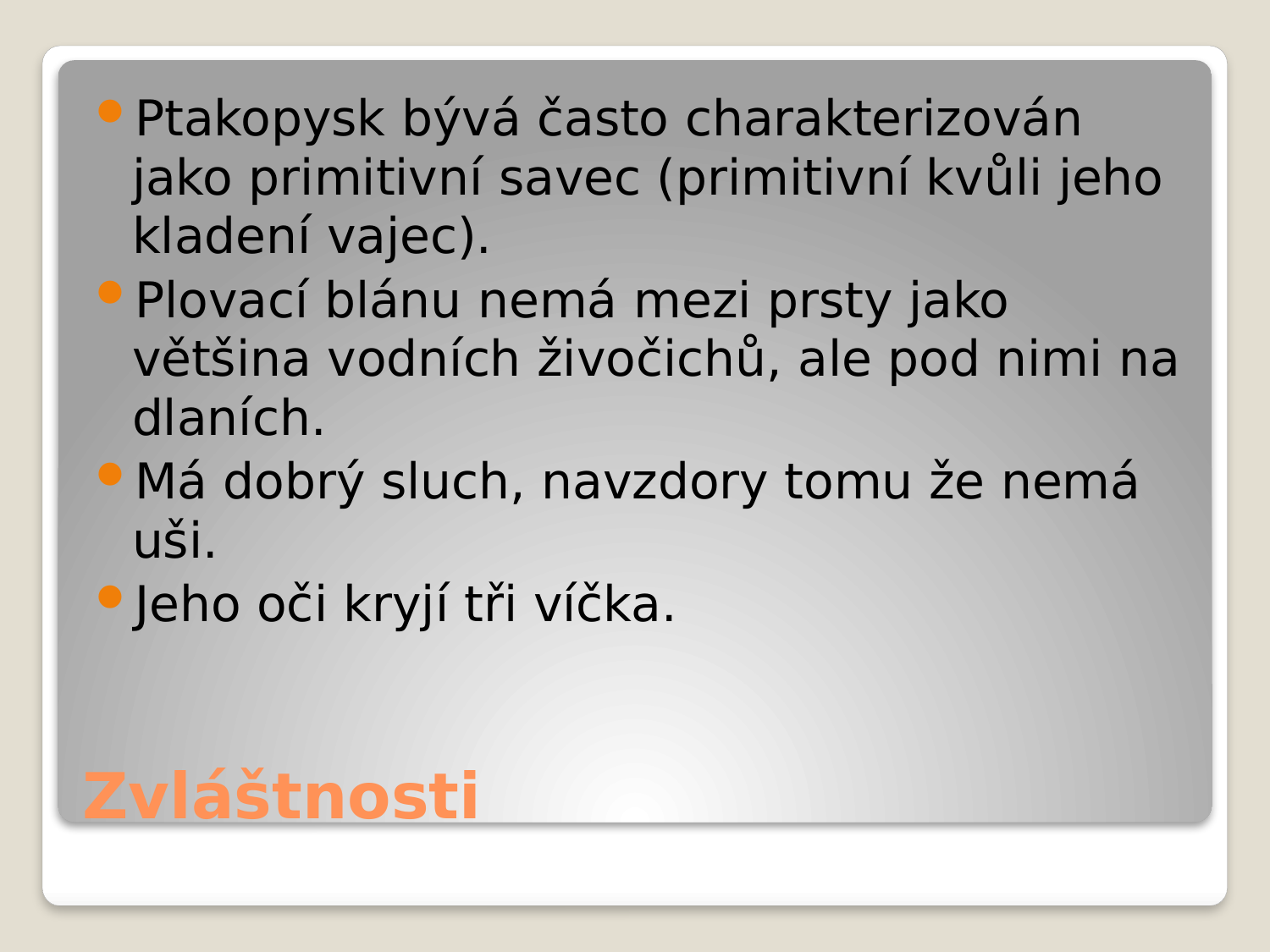

Ptakopysk bývá často charakterizován jako primitivní savec (primitivní kvůli jeho kladení vajec).
Plovací blánu nemá mezi prsty jako většina vodních živočichů, ale pod nimi na dlaních.
Má dobrý sluch, navzdory tomu že nemá uši.
Jeho oči kryjí tři víčka.

# Zvláštnosti